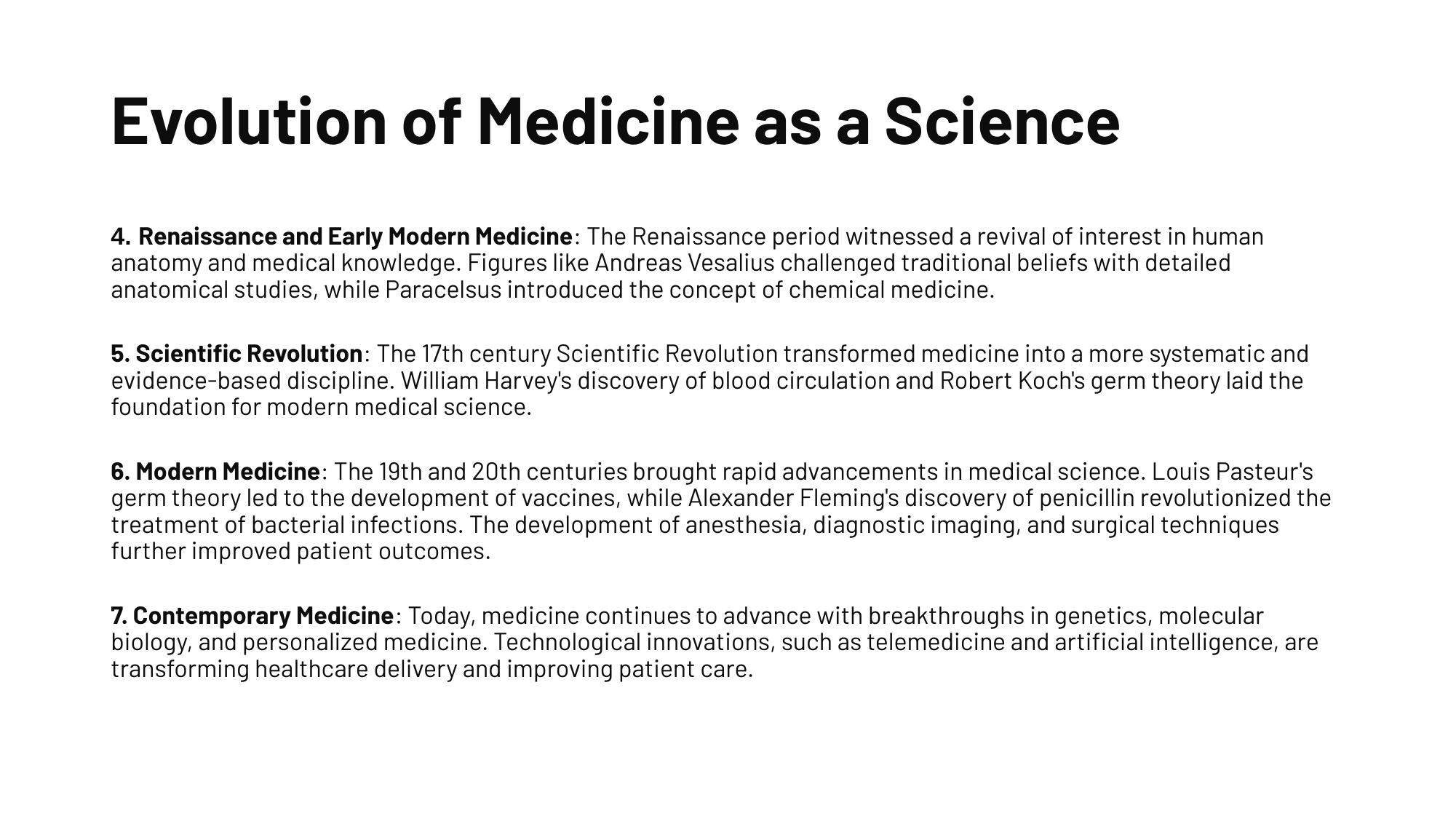

# Evolution of Medicine as a Science
4. Renaissance and Early Modern Medicine: The Renaissance period witnessed a revival of interest in human anatomy and medical knowledge. Figures like Andreas Vesalius challenged traditional beliefs with detailed anatomical studies, while Paracelsus introduced the concept of chemical medicine.

5. Scientific Revolution: The 17th century Scientific Revolution transformed medicine into a more systematic and evidence-based discipline. William Harvey's discovery of blood circulation and Robert Koch's germ theory laid the foundation for modern medical science.

6. Modern Medicine: The 19th and 20th centuries brought rapid advancements in medical science. Louis Pasteur's germ theory led to the development of vaccines, while Alexander Fleming's discovery of penicillin revolutionized the treatment of bacterial infections. The development of anesthesia, diagnostic imaging, and surgical techniques further improved patient outcomes.

7. Contemporary Medicine: Today, medicine continues to advance with breakthroughs in genetics, molecular biology, and personalized medicine. Technological innovations, such as telemedicine and artificial intelligence, are transforming healthcare delivery and improving patient care.